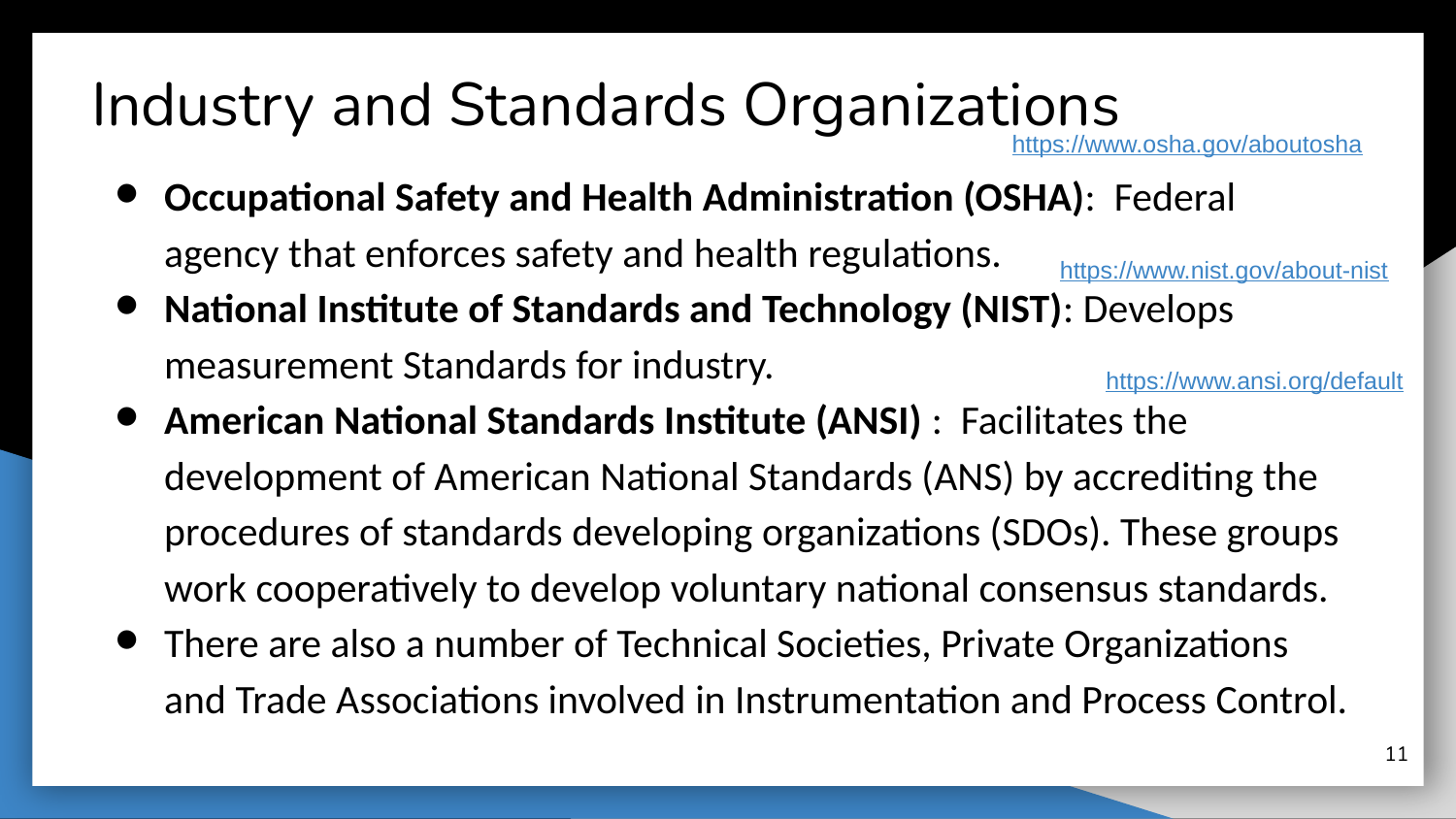

# Industry and Standards Organizations
https://www.osha.gov/aboutosha
Occupational Safety and Health Administration (OSHA):  Federal agency that enforces safety and health regulations.
National Institute of Standards and Technology (NIST): Develops measurement Standards for industry.
American National Standards Institute (ANSI) :  Facilitates the development of American National Standards (ANS) by accrediting the procedures of standards developing organizations (SDOs). These groups work cooperatively to develop voluntary national consensus standards.
There are also a number of Technical Societies, Private Organizations and Trade Associations involved in Instrumentation and Process Control.
https://www.nist.gov/about-nist
https://www.ansi.org/default
11